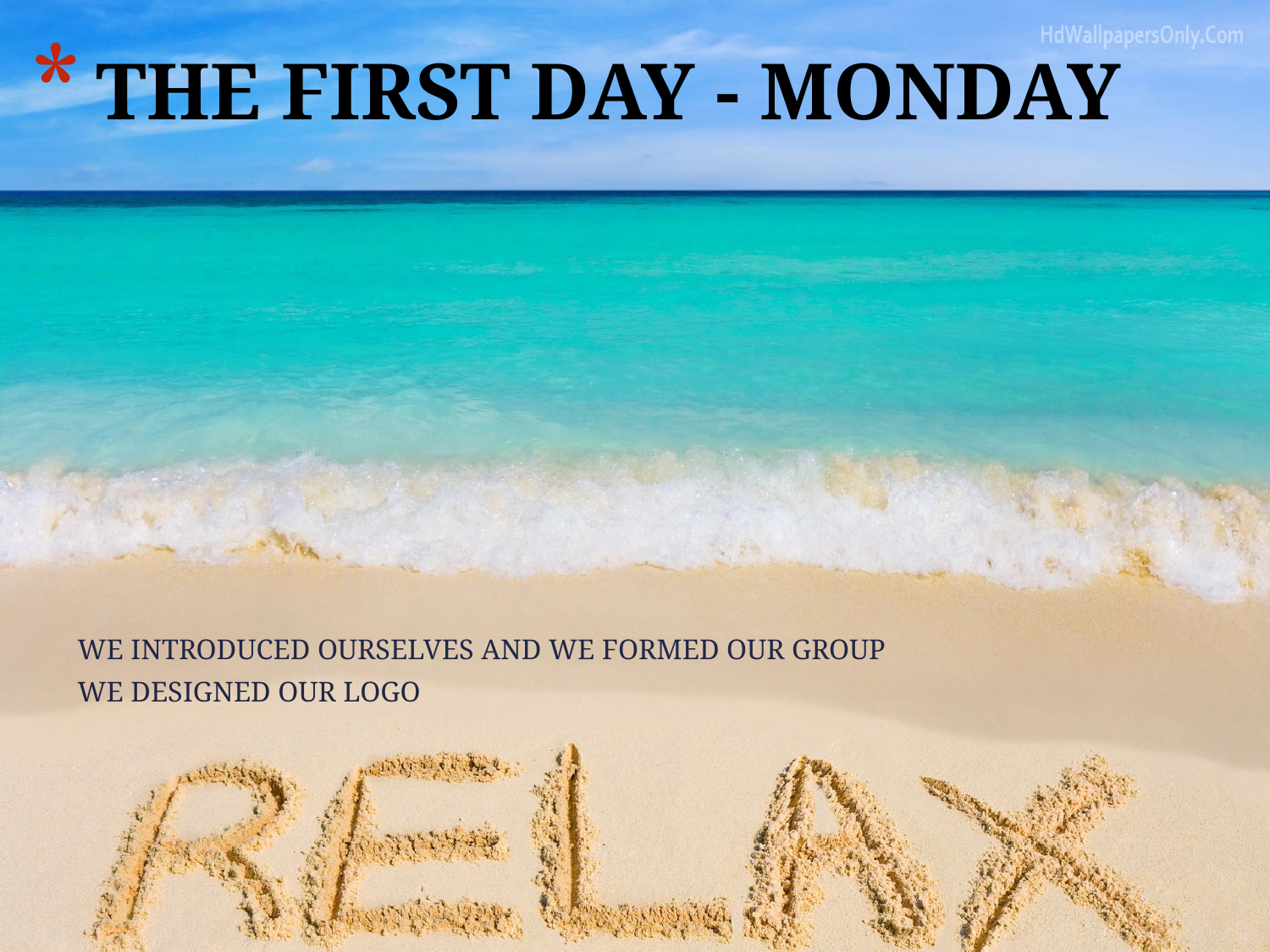

# THE FIRST DAY - MONDAY
WE INTRODUCED OURSELVES AND WE FORMED OUR GROUP
WE DESIGNED OUR LOGO